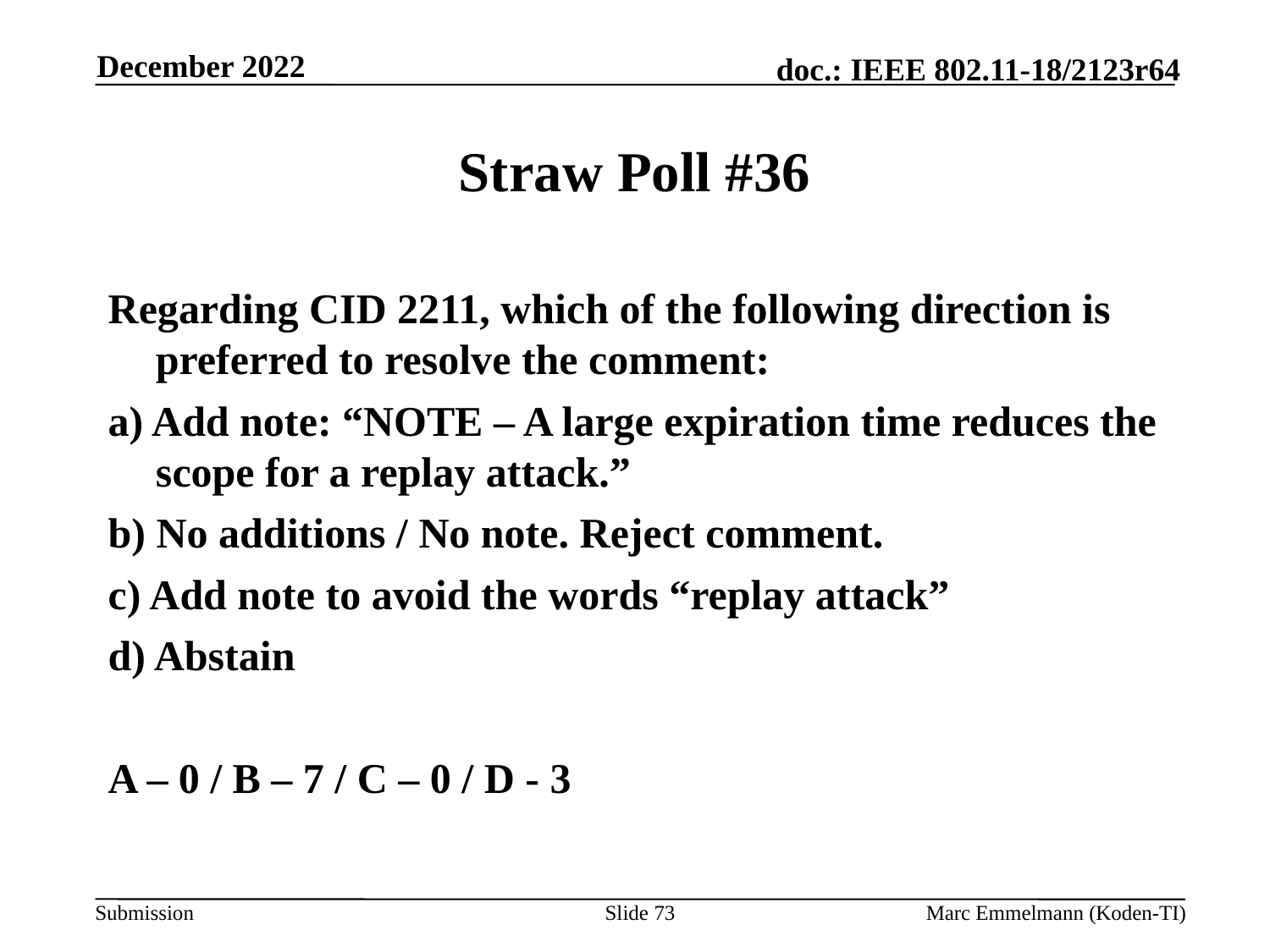

December 2022
# Straw Poll #36
Regarding CID 2211, which of the following direction is preferred to resolve the comment:
a) Add note: “NOTE – A large expiration time reduces the scope for a replay attack.”
b) No additions / No note. Reject comment.
c) Add note to avoid the words “replay attack”
d) Abstain

A – 0 / B – 7 / C – 0 / D - 3
Slide 73
Marc Emmelmann (Koden-TI)